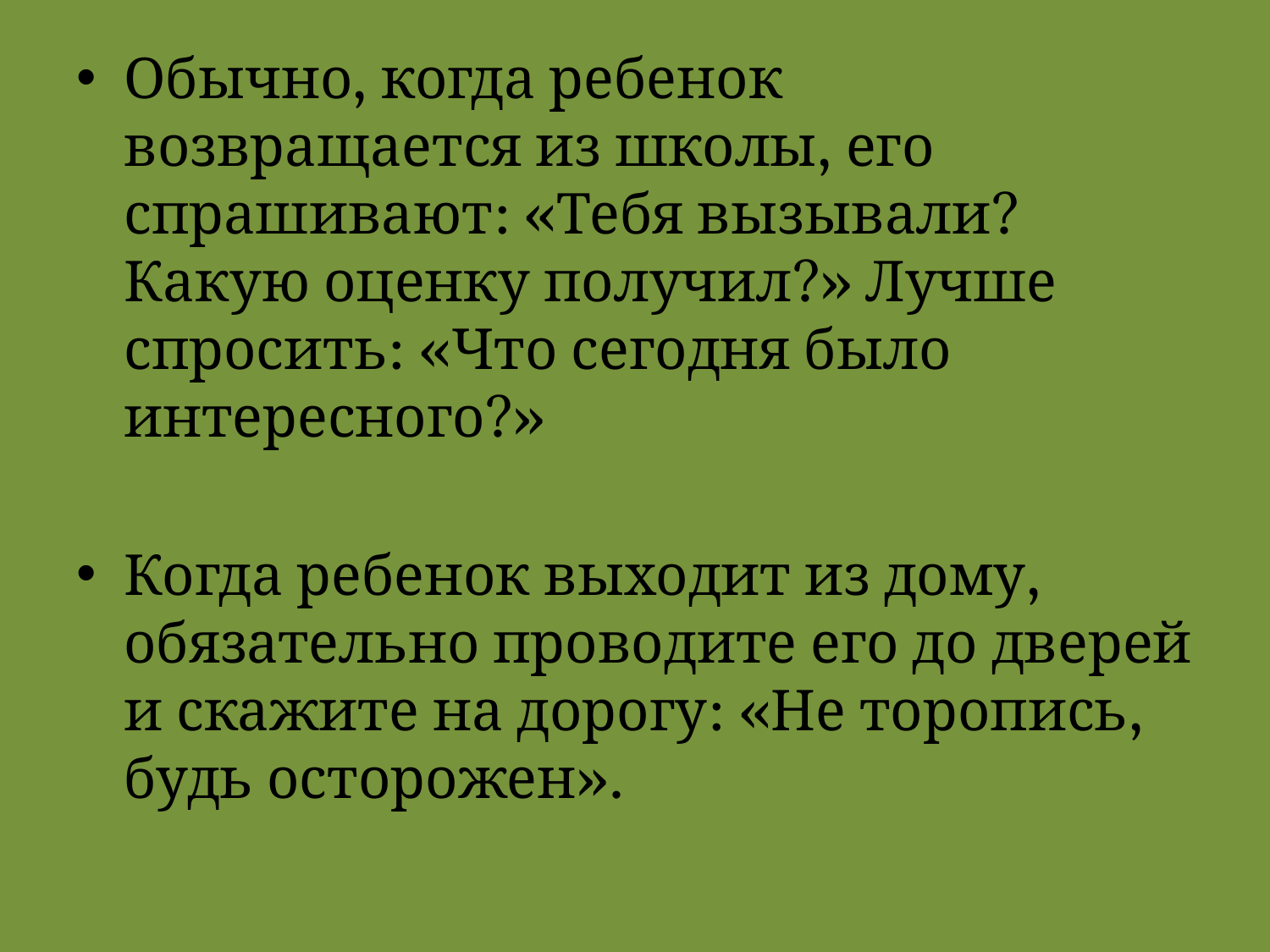

Обычно, когда ребенок возвращается из школы, его спрашивают: «Тебя вызывали? Какую оценку получил?» Лучше спросить: «Что сегодня было интересного?»

Когда ребенок выходит из дому, обязательно проводите его до дверей и скажите на дорогу: «Не торопись, будь осторожен».